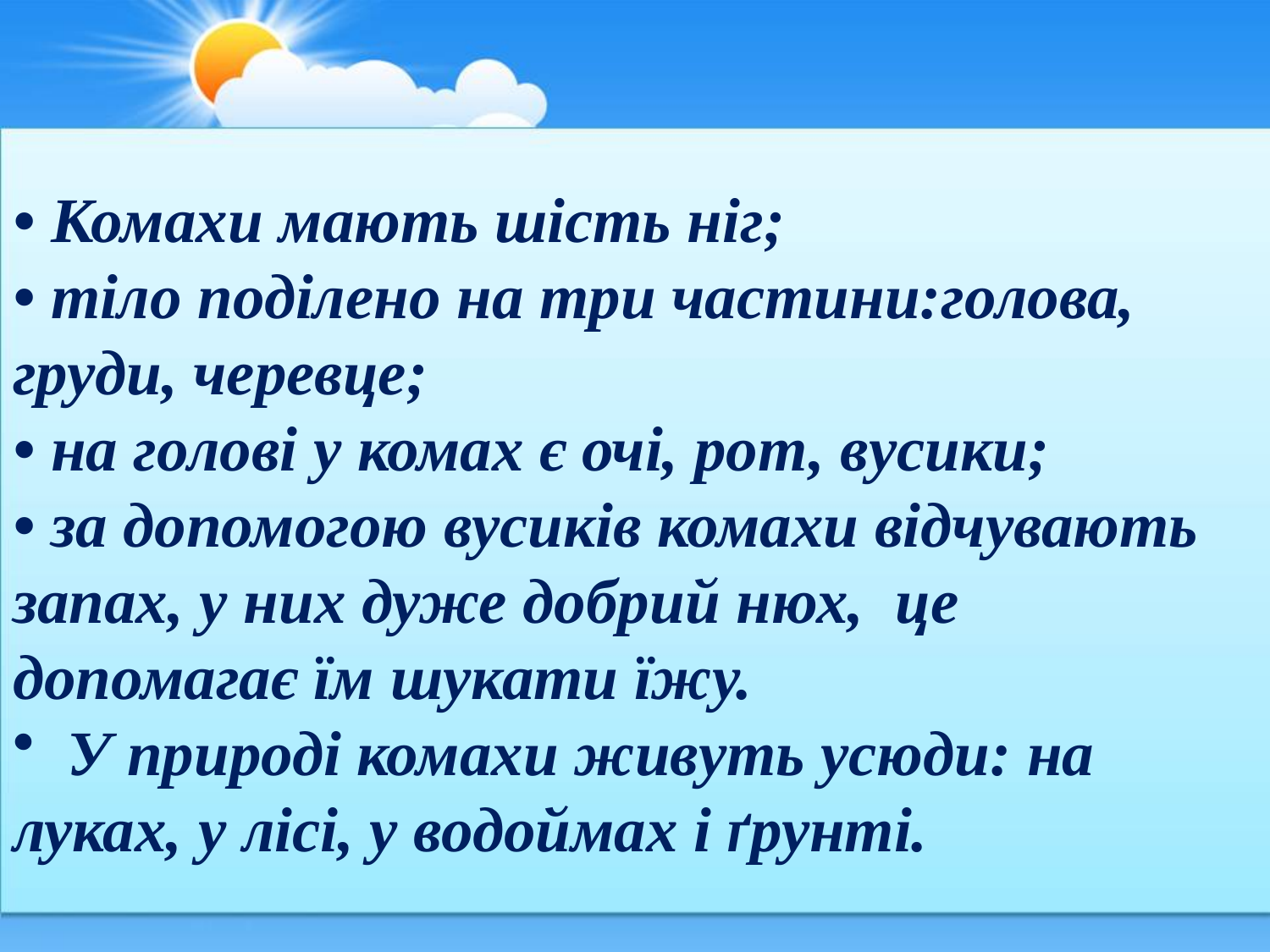

• Комахи мають шість ніг;
• тіло поділено на три частини:голова, груди, черевце;
• на голові у комах є очі, рот, вусики;
• за допомогою вусиків комахи відчувають запах, у них дуже добрий нюх,  це допомагає їм шукати їжу.
  У природі комахи живуть усюди: на луках, у лісі, у водоймах і ґрунті.